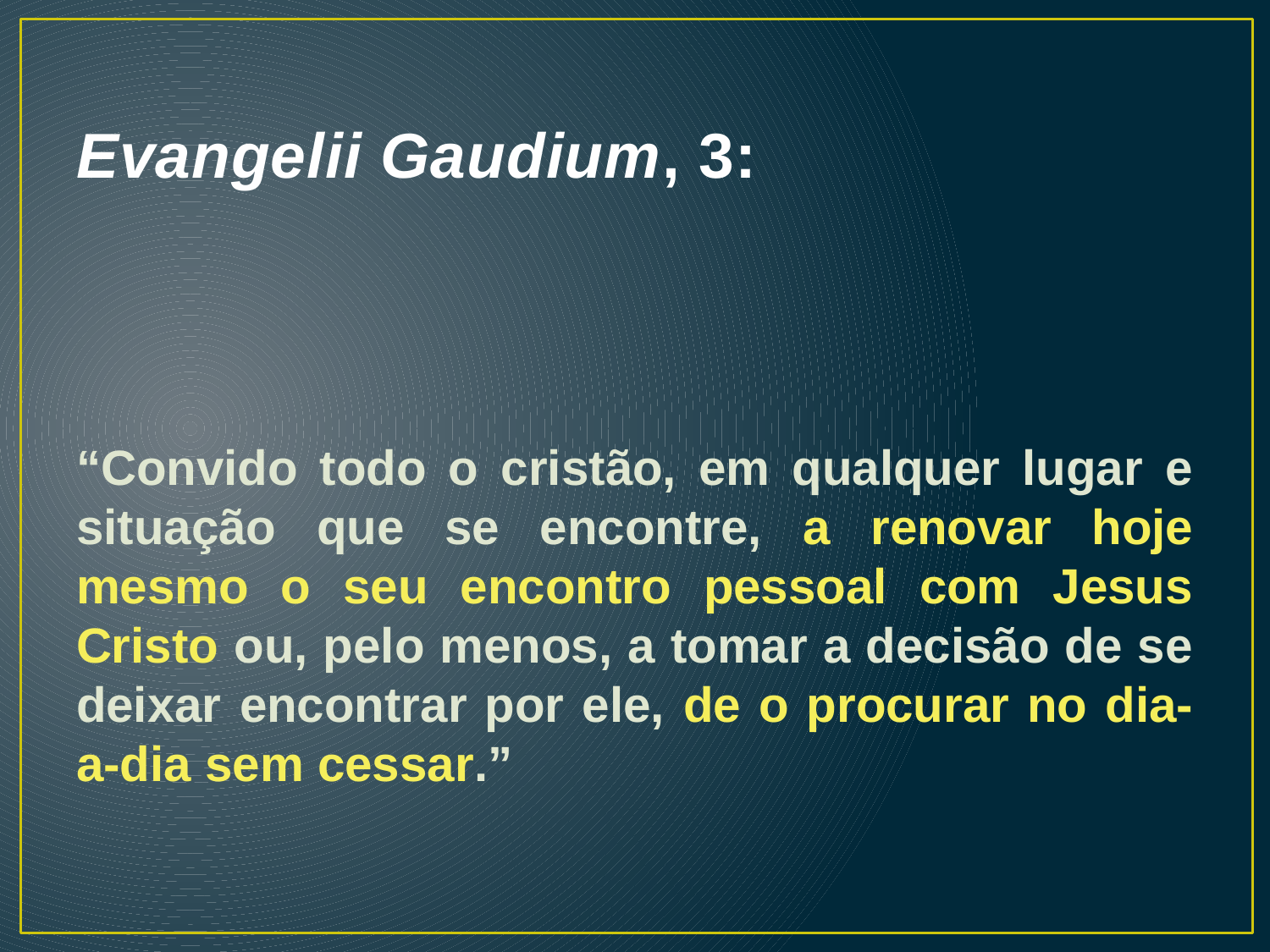

# Evangelii Gaudium, 3:

“Convido todo o cristão, em qualquer lugar e situação que se encontre, a renovar hoje mesmo o seu encontro pessoal com Jesus Cristo ou, pelo menos, a tomar a decisão de se deixar encontrar por ele, de o procurar no dia-a-dia sem cessar.”